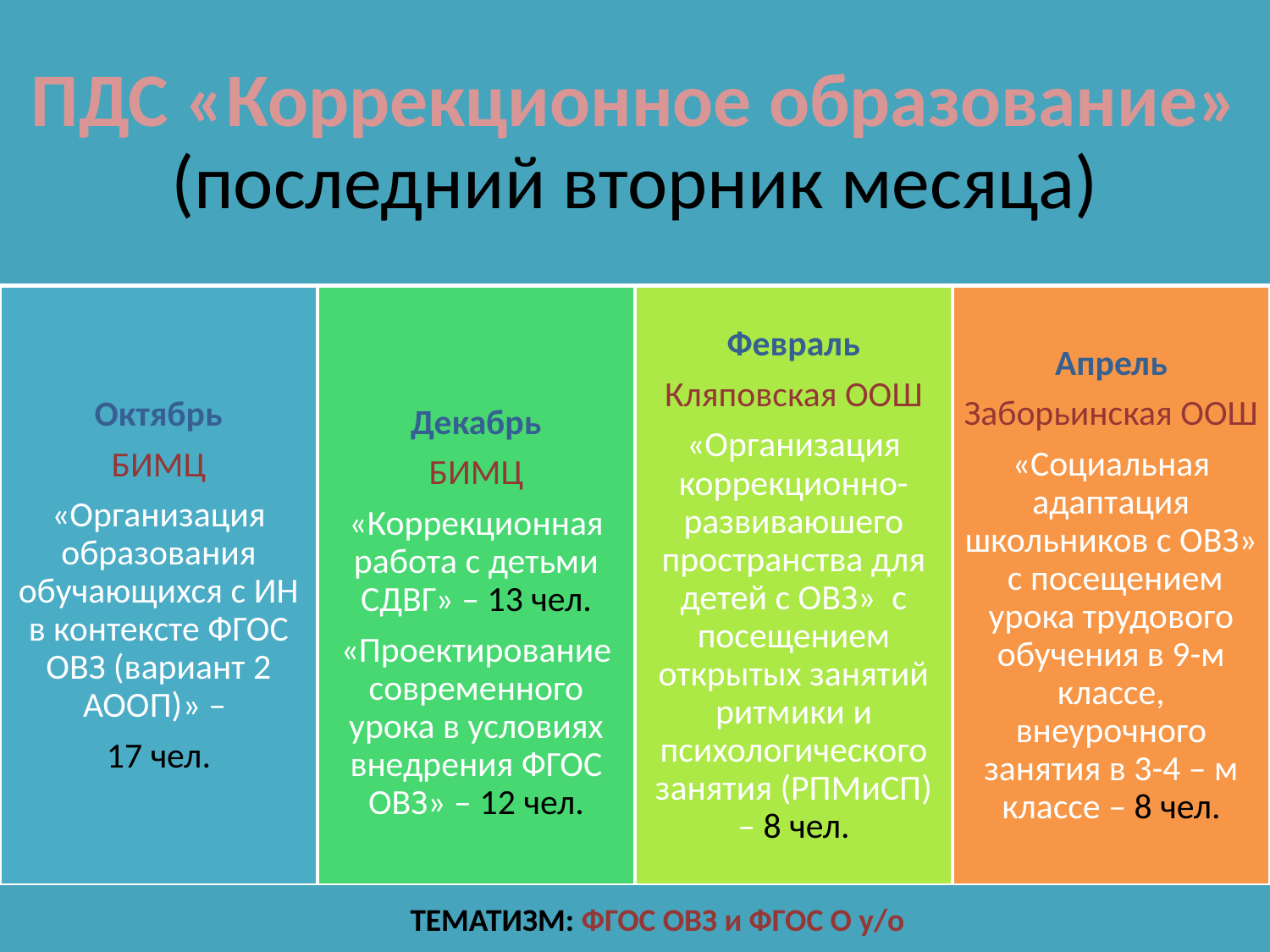

ПДС «Коррекционное образование» (последний вторник месяца)
Октябрь
БИМЦ
«Организация образования обучающихся с ИН в контексте ФГОС ОВЗ (вариант 2 АООП)» –
17 чел.

Декабрь
БИМЦ
«Коррекционная работа с детьми СДВГ» – 13 чел.
«Проектирование современного урока в условиях внедрения ФГОС ОВЗ» – 12 чел.
Февраль
Кляповская ООШ
«Организация коррекционно-развиваюшего пространства для детей с ОВЗ»  с посещением открытых занятий ритмики и психологического занятия (РПМиСП) – 8 чел.
Апрель
Заборьинская ООШ
«Социальная адаптация школьников с ОВЗ»  с посещением урока трудового обучения в 9-м классе, внеурочного занятия в 3-4 – м классе – 8 чел.
# ПДС «Коррекционное образование»
ТЕМАТИЗМ: ФГОС ОВЗ и ФГОС О у/о